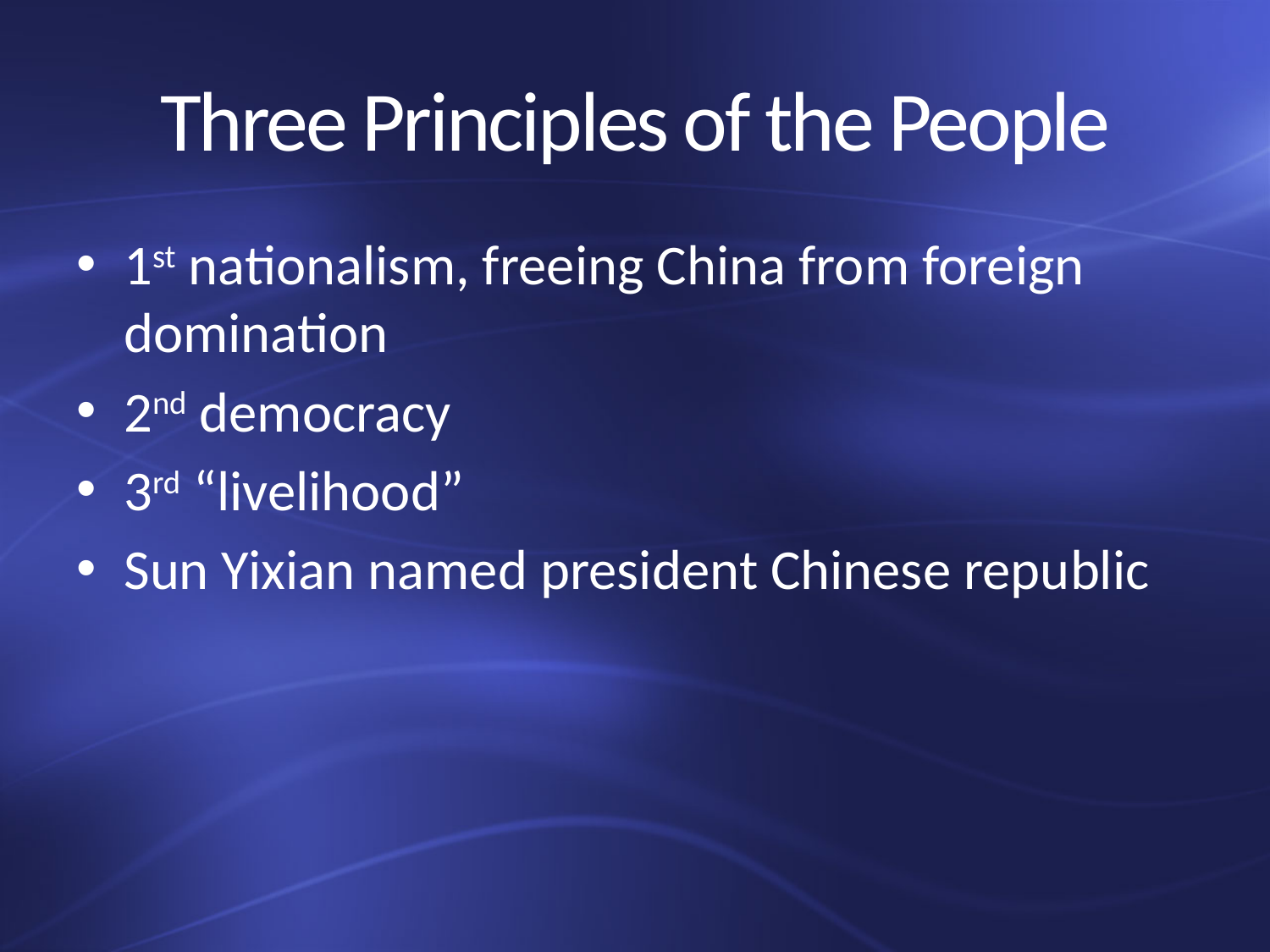

# Three Principles of the People
1st nationalism, freeing China from foreign domination
2nd democracy
3rd “livelihood”
Sun Yixian named president Chinese republic